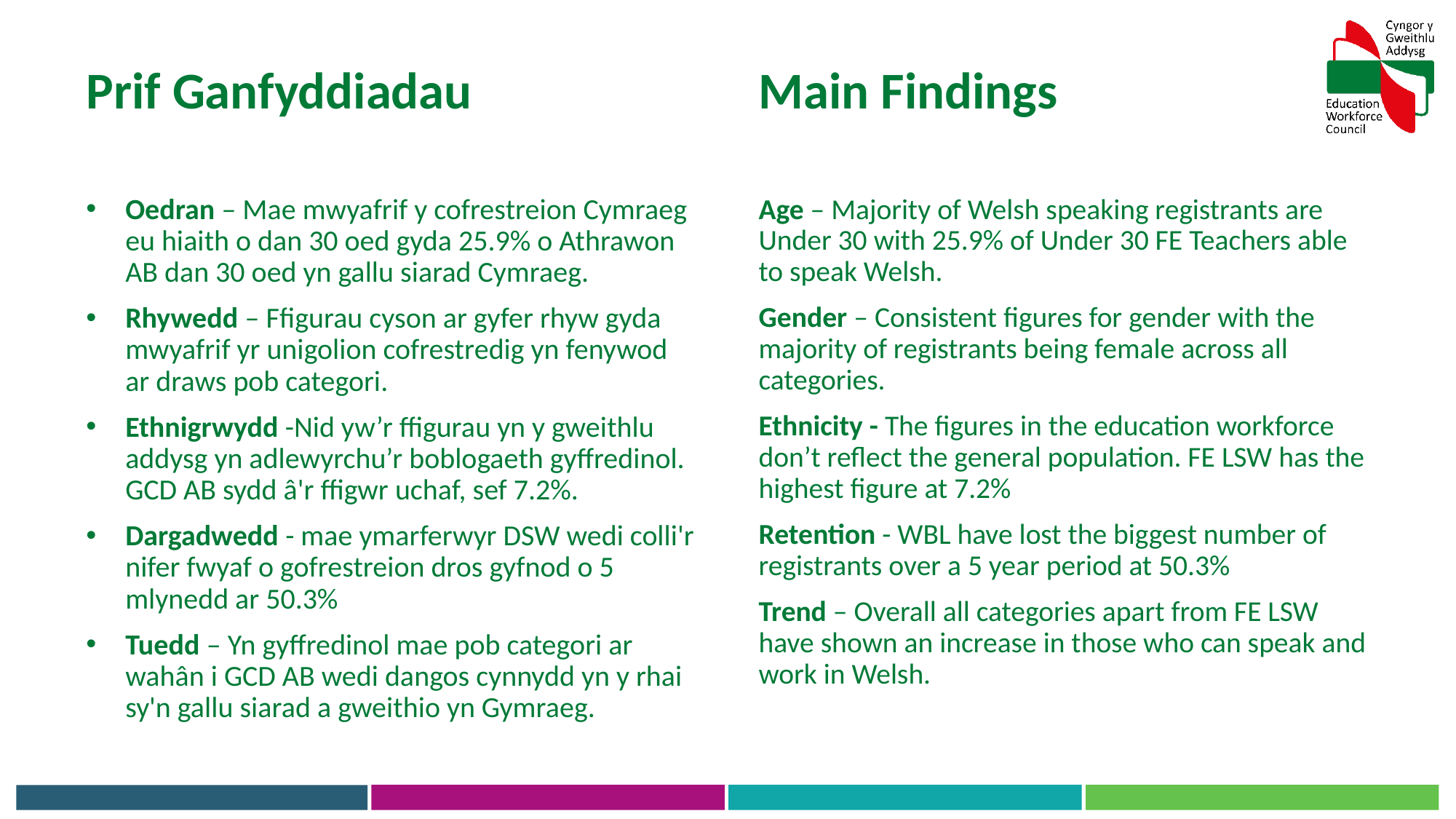

Prif Ganfyddiadau
Main Findings
Oedran – Mae mwyafrif y cofrestreion Cymraeg eu hiaith o dan 30 oed gyda 25.9% o Athrawon AB dan 30 oed yn gallu siarad Cymraeg.
Rhywedd – Ffigurau cyson ar gyfer rhyw gyda mwyafrif yr unigolion cofrestredig yn fenywod ar draws pob categori.
Ethnigrwydd -Nid yw’r ffigurau yn y gweithlu addysg yn adlewyrchu’r boblogaeth gyffredinol. GCD AB sydd â'r ffigwr uchaf, sef 7.2%.
Dargadwedd - mae ymarferwyr DSW wedi colli'r nifer fwyaf o gofrestreion dros gyfnod o 5 mlynedd ar 50.3%
Tuedd – Yn gyffredinol mae pob categori ar wahân i GCD AB wedi dangos cynnydd yn y rhai sy'n gallu siarad a gweithio yn Gymraeg.
Age – Majority of Welsh speaking registrants are Under 30 with 25.9% of Under 30 FE Teachers able to speak Welsh.
Gender – Consistent figures for gender with the majority of registrants being female across all categories.
Ethnicity - The figures in the education workforce don’t reflect the general population. FE LSW has the highest figure at 7.2%
Retention - WBL have lost the biggest number of registrants over a 5 year period at 50.3%
Trend – Overall all categories apart from FE LSW have shown an increase in those who can speak and work in Welsh.